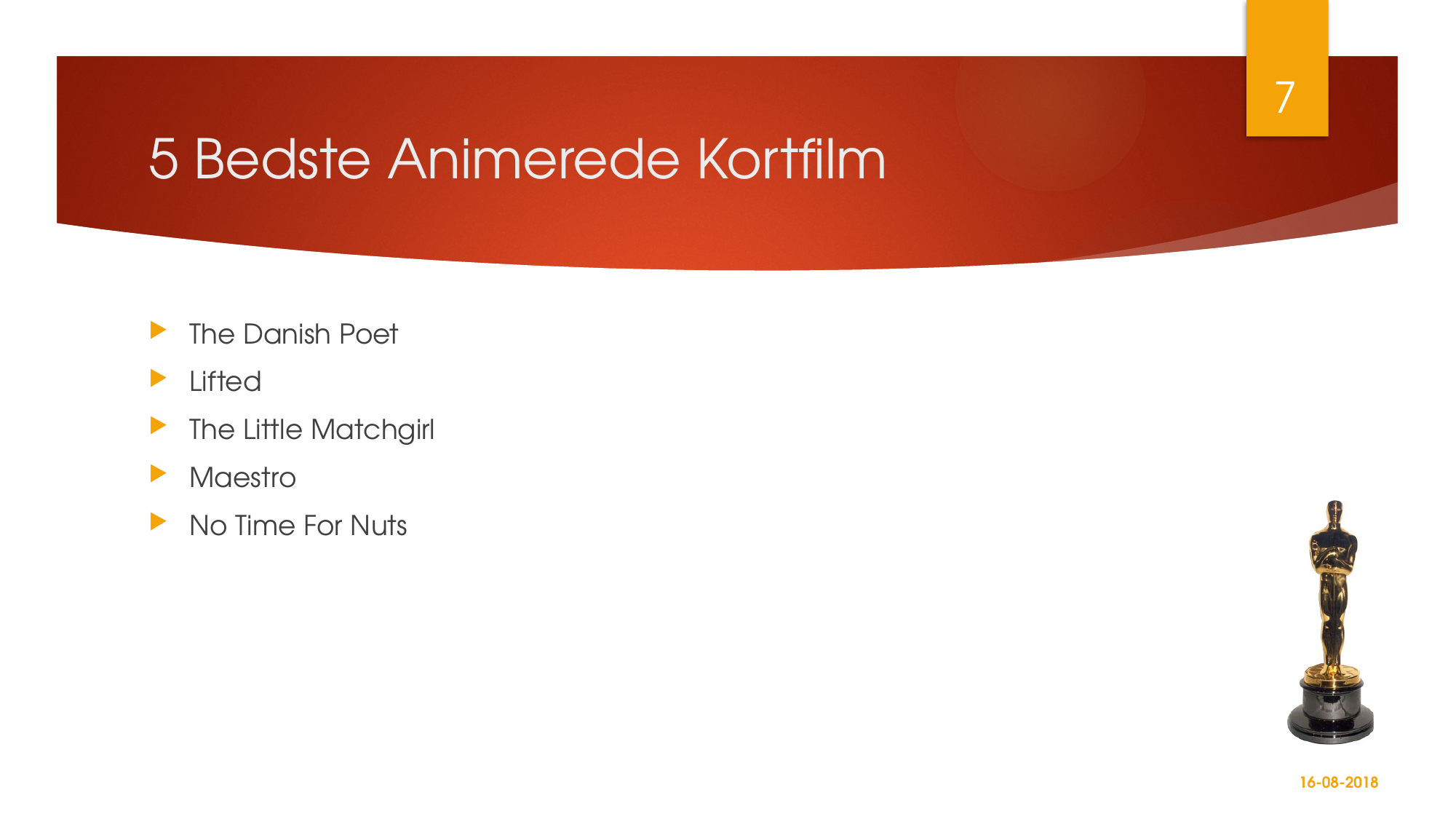

7
# 5 Bedste Animerede Kortfilm
The Danish Poet
Lifted
The Little Matchgirl
Maestro
No Time For Nuts
16-08-2018